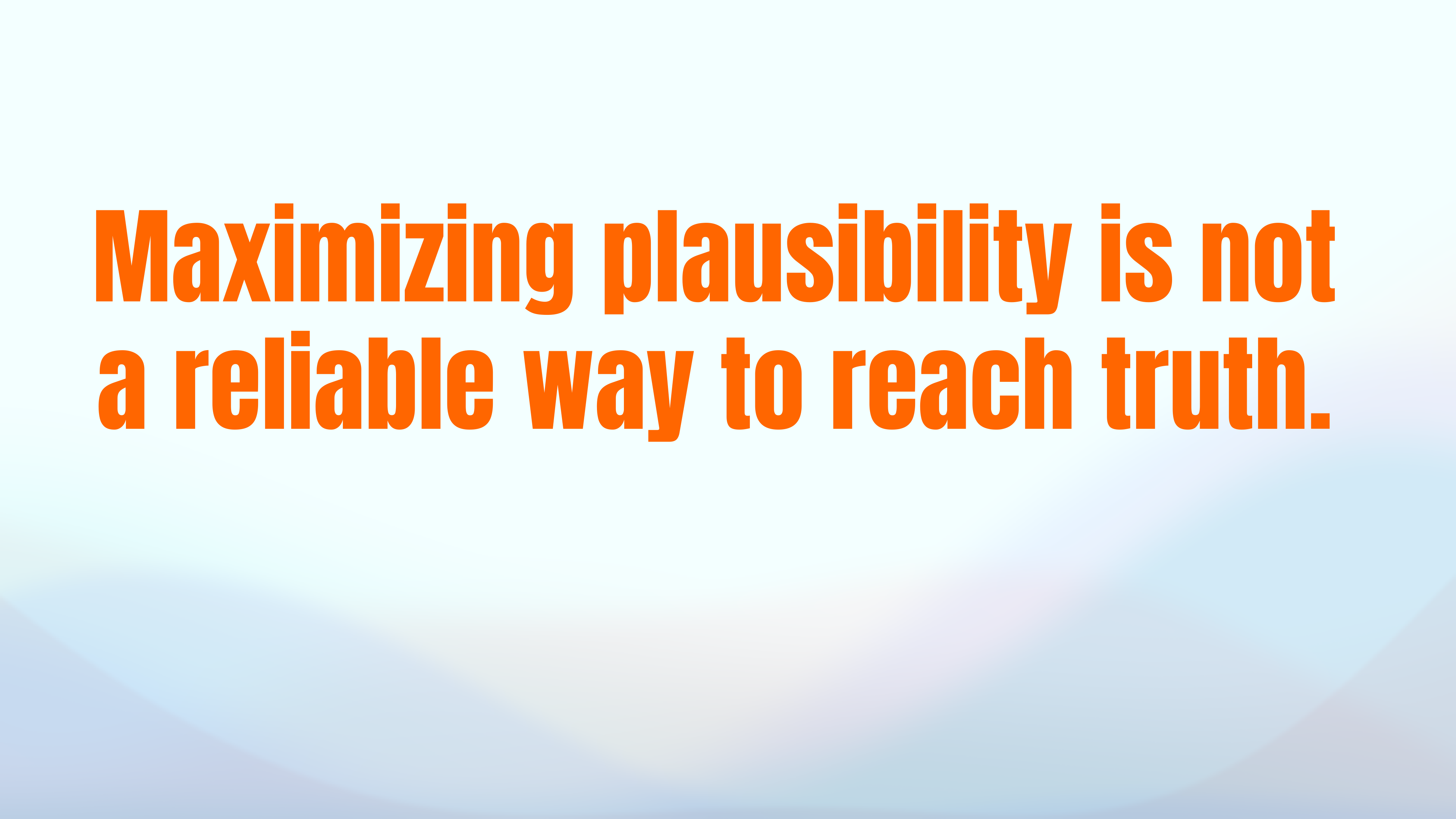

#

Maximizing plausibility is not
a reliable way to reach truth.
15